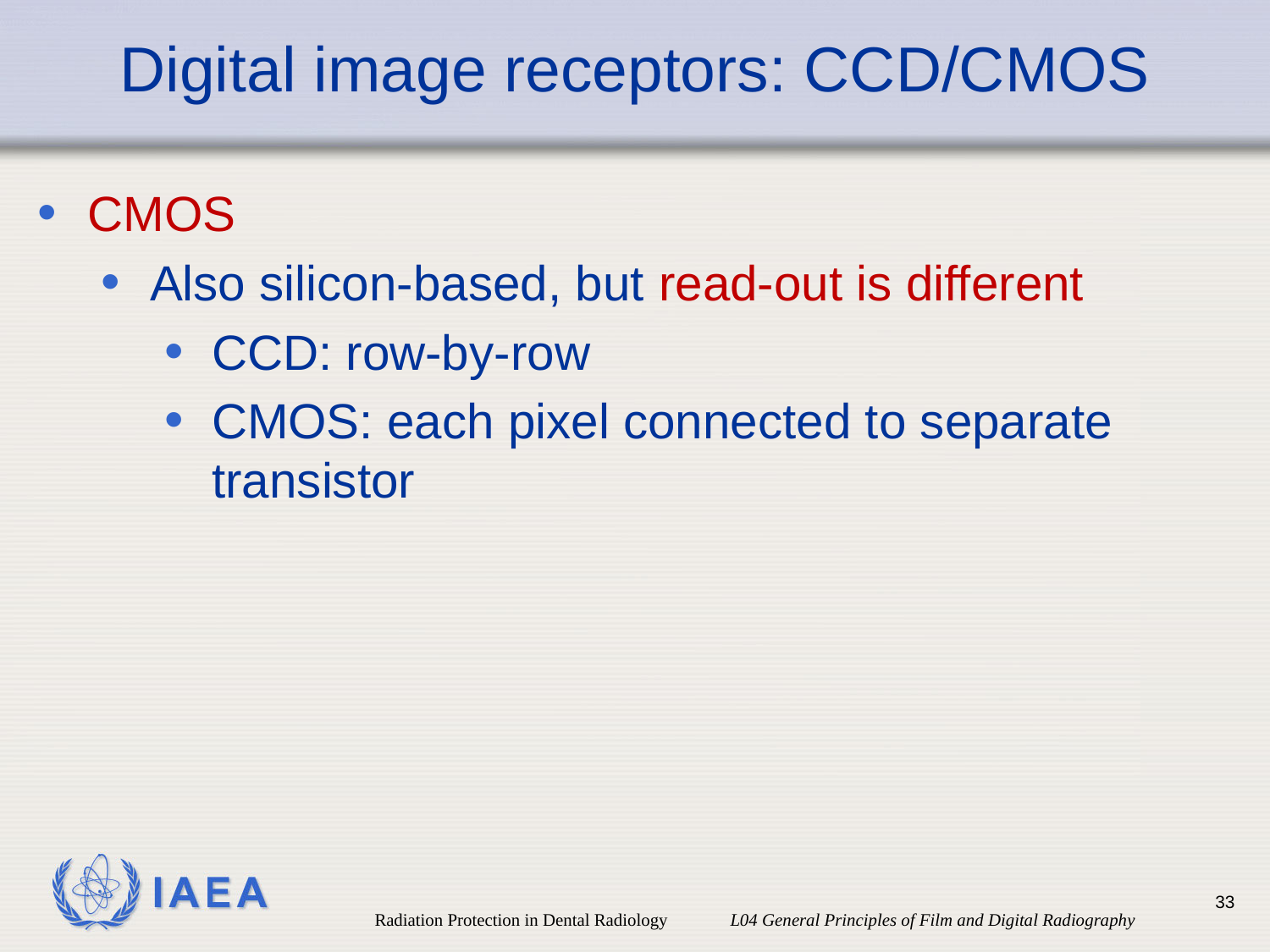

# Digital image receptors: CCD/CMOS
CMOS
Also silicon-based, but read-out is different
CCD: row-by-row
CMOS: each pixel connected to separate transistor

33
Radiation Protection in Dental Radiology              L04 General Principles of Film and Digital Radiography